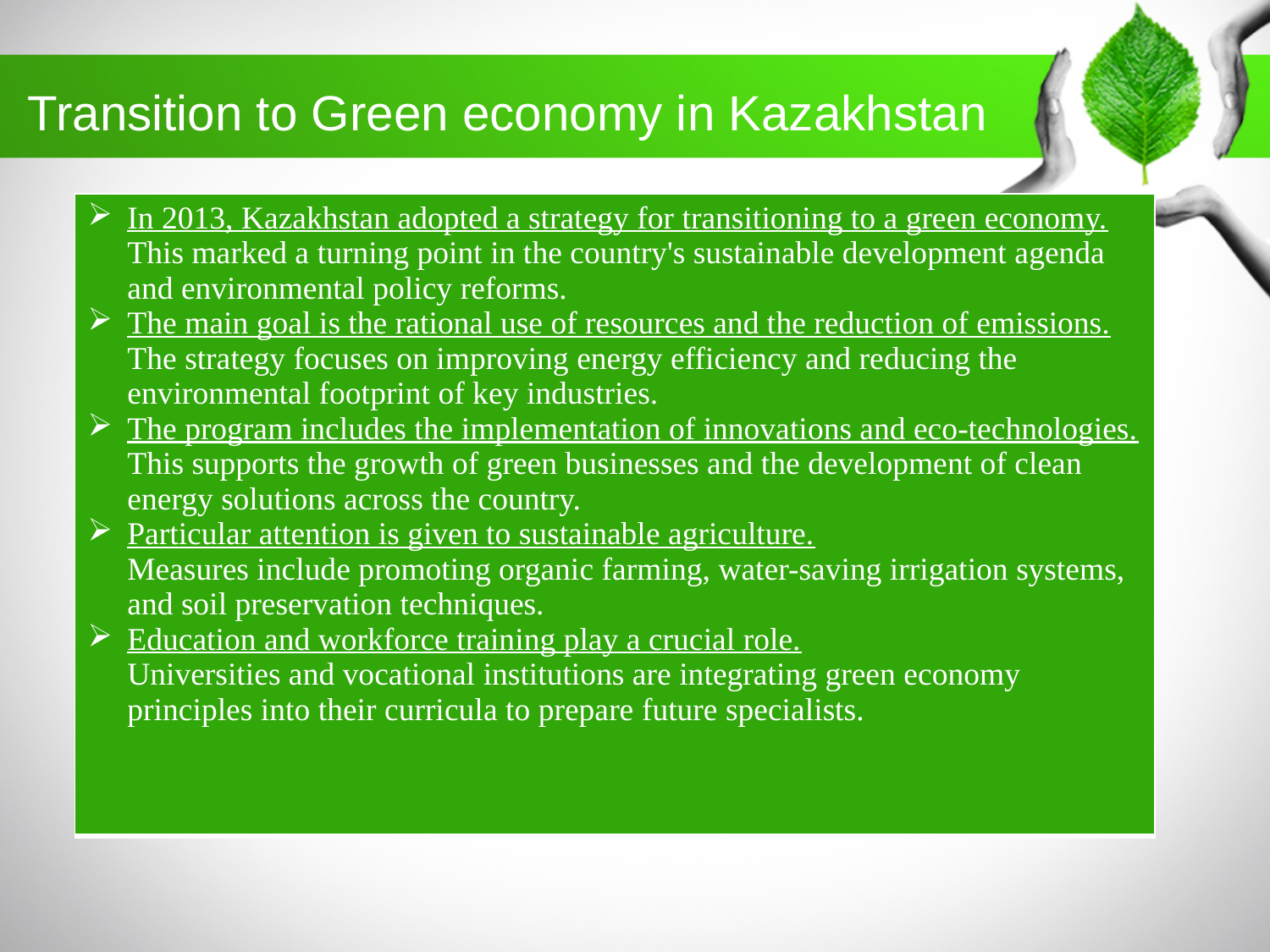

# Transition to Green economy in Kazakhstan
| In 2013, Kazakhstan adopted a strategy for transitioning to a green economy. This marked a turning point in the country's sustainable development agenda and environmental policy reforms. The main goal is the rational use of resources and the reduction of emissions. The strategy focuses on improving energy efficiency and reducing the environmental footprint of key industries. The program includes the implementation of innovations and eco-technologies. This supports the growth of green businesses and the development of clean energy solutions across the country. Particular attention is given to sustainable agriculture. Measures include promoting organic farming, water-saving irrigation systems, and soil preservation techniques. Education and workforce training play a crucial role. Universities and vocational institutions are integrating green economy principles into their curricula to prepare future specialists. |
| --- |